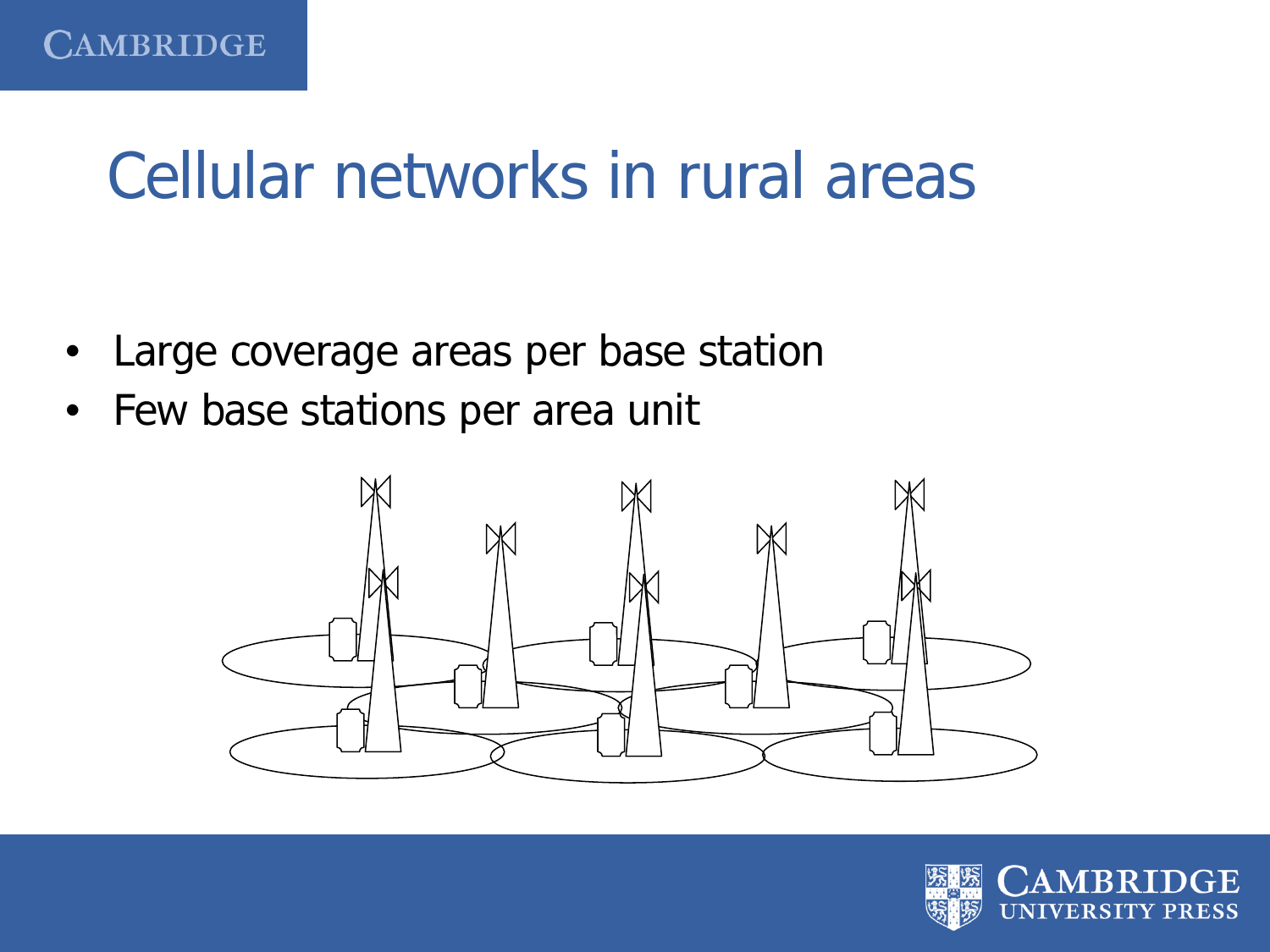

# Cellular networks in rural areas
Large coverage areas per base station
Few base stations per area unit